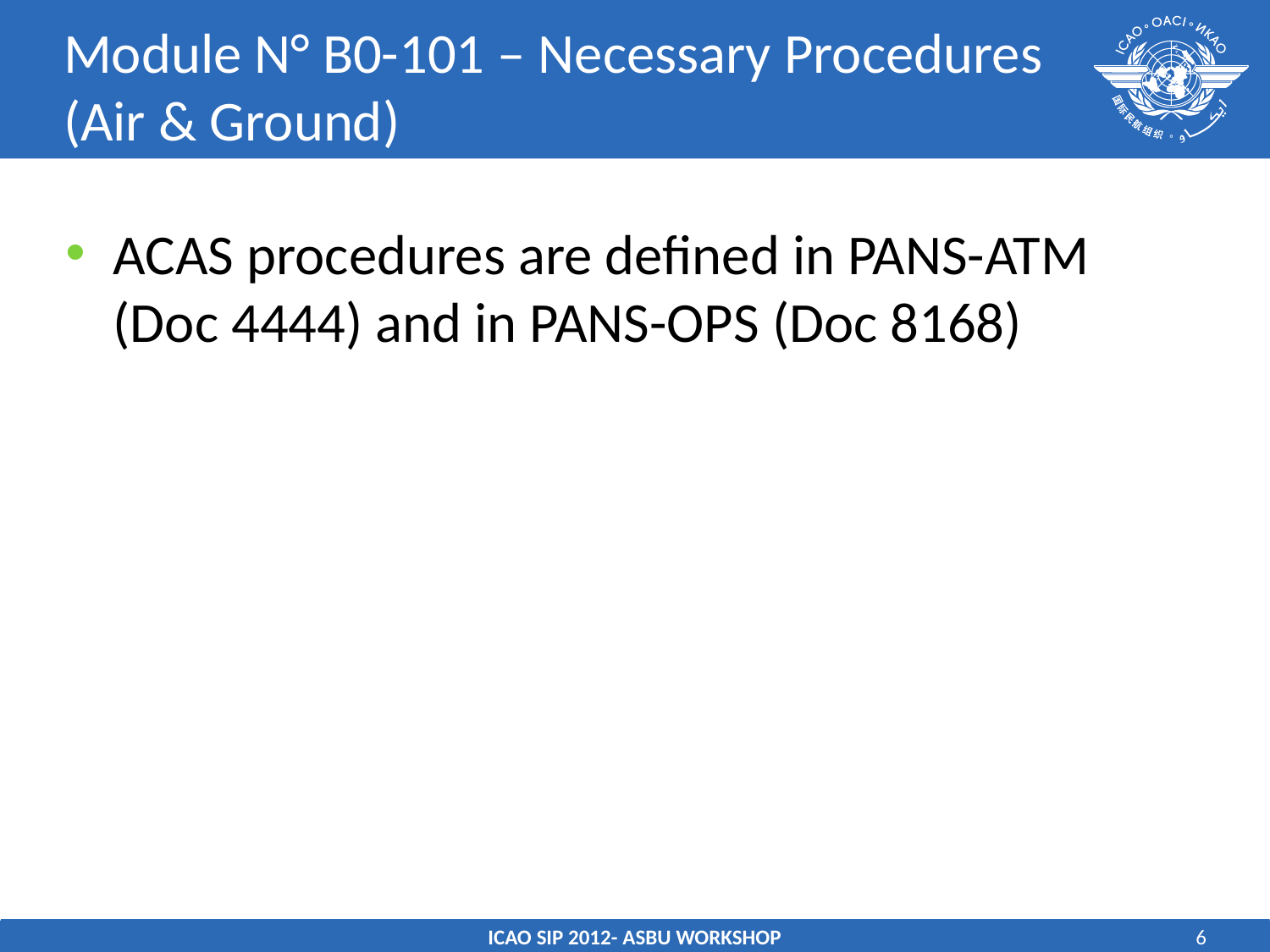

# Module N° B0-101 – Necessary Procedures (Air & Ground)
ACAS procedures are defined in PANS-ATM (Doc 4444) and in PANS-OPS (Doc 8168)
ICAO SIP 2012- ASBU WORKSHOP
6